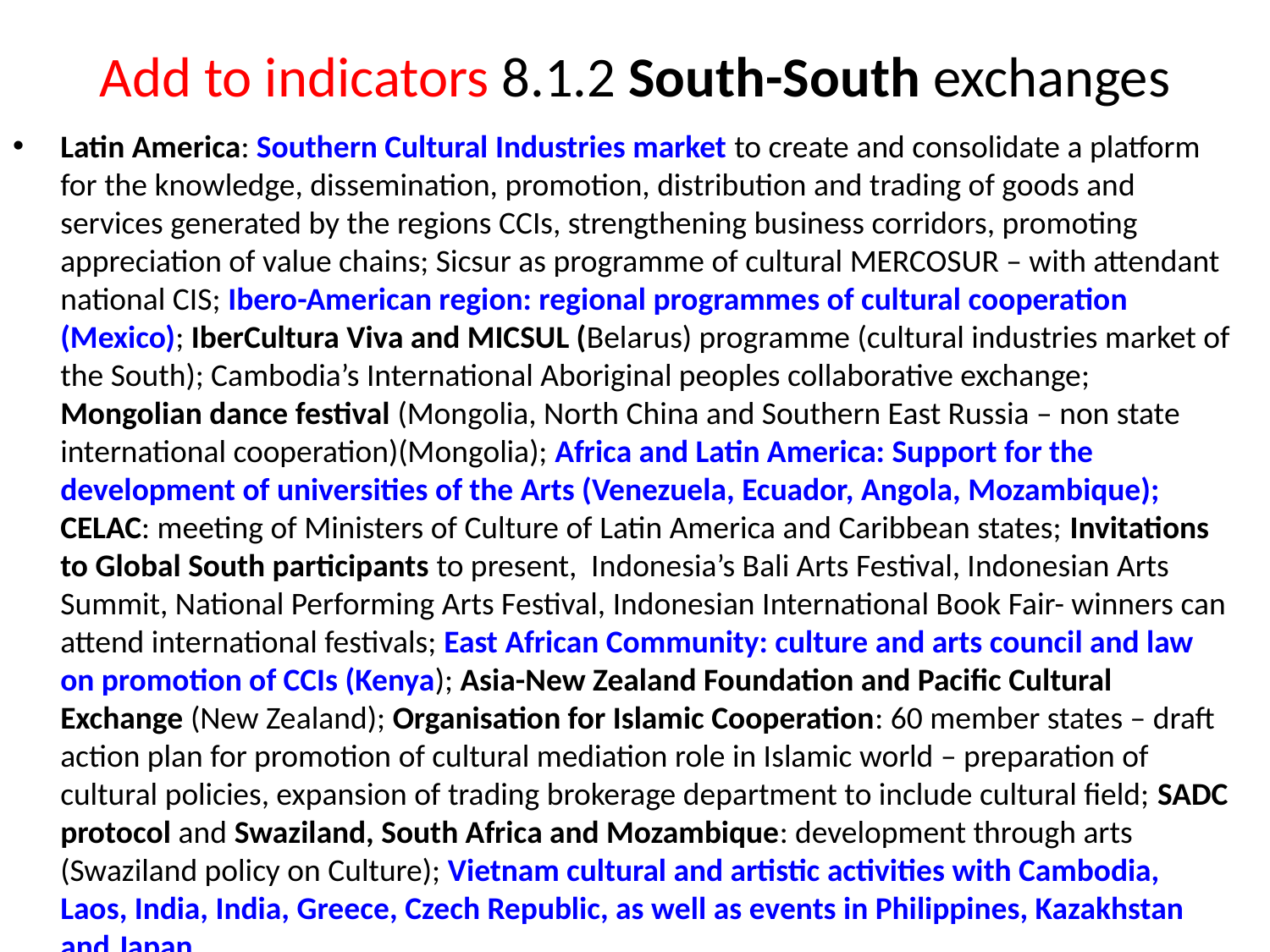

# Add to indicators 8.1.2 South-South exchanges
Latin America: Southern Cultural Industries market to create and consolidate a platform for the knowledge, dissemination, promotion, distribution and trading of goods and services generated by the regions CCIs, strengthening business corridors, promoting appreciation of value chains; Sicsur as programme of cultural MERCOSUR – with attendant national CIS; Ibero-American region: regional programmes of cultural cooperation (Mexico); IberCultura Viva and MICSUL (Belarus) programme (cultural industries market of the South); Cambodia’s International Aboriginal peoples collaborative exchange; Mongolian dance festival (Mongolia, North China and Southern East Russia – non state international cooperation)(Mongolia); Africa and Latin America: Support for the development of universities of the Arts (Venezuela, Ecuador, Angola, Mozambique); CELAC: meeting of Ministers of Culture of Latin America and Caribbean states; Invitations to Global South participants to present,  Indonesia’s Bali Arts Festival, Indonesian Arts Summit, National Performing Arts Festival, Indonesian International Book Fair- winners can attend international festivals; East African Community: culture and arts council and law on promotion of CCIs (Kenya); Asia-New Zealand Foundation and Pacific Cultural Exchange (New Zealand); Organisation for Islamic Cooperation: 60 member states – draft action plan for promotion of cultural mediation role in Islamic world – preparation of cultural policies, expansion of trading brokerage department to include cultural field; SADC protocol and Swaziland, South Africa and Mozambique: development through arts (Swaziland policy on Culture); Vietnam cultural and artistic activities with Cambodia, Laos, India, India, Greece, Czech Republic, as well as events in Philippines, Kazakhstan and Japan